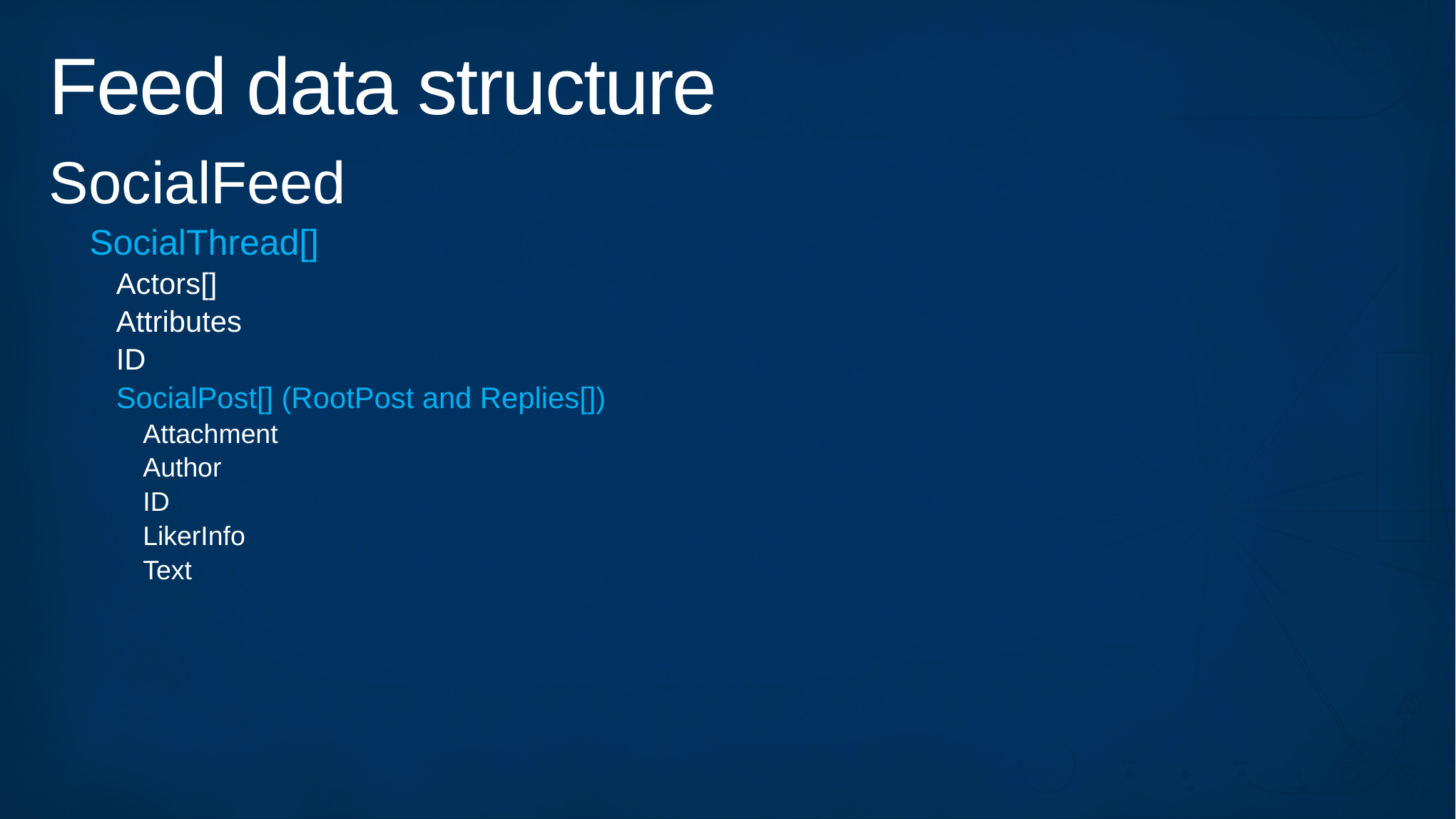

# Feed data structure
SocialFeed
SocialThread[]
Actors[]
Attributes
ID
SocialPost[] (RootPost and Replies[])
Attachment
Author
ID
LikerInfo
Text